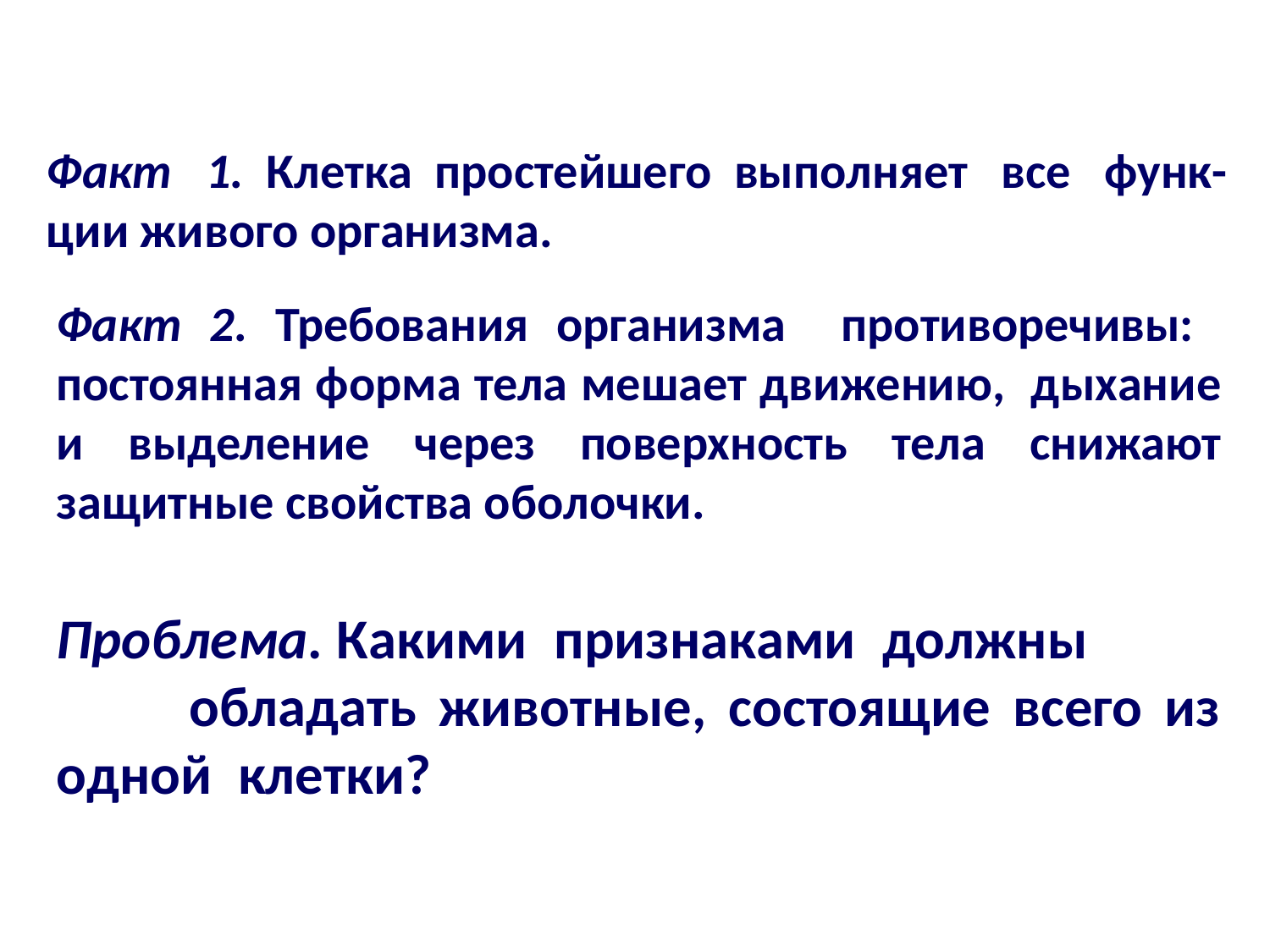

# Факт   1.  Клетка  простейшего  выполняет   все   функ-ции живого организма.
Факт 2. Требования организма  противоречивы:  постоянная форма тела мешает движению,  дыхание и выделение через поверхность тела снижают защитные свойства оболочки.
Проблема. Какими  признаками  должны                 обладать животные, состоящие всего из одной  клетки?